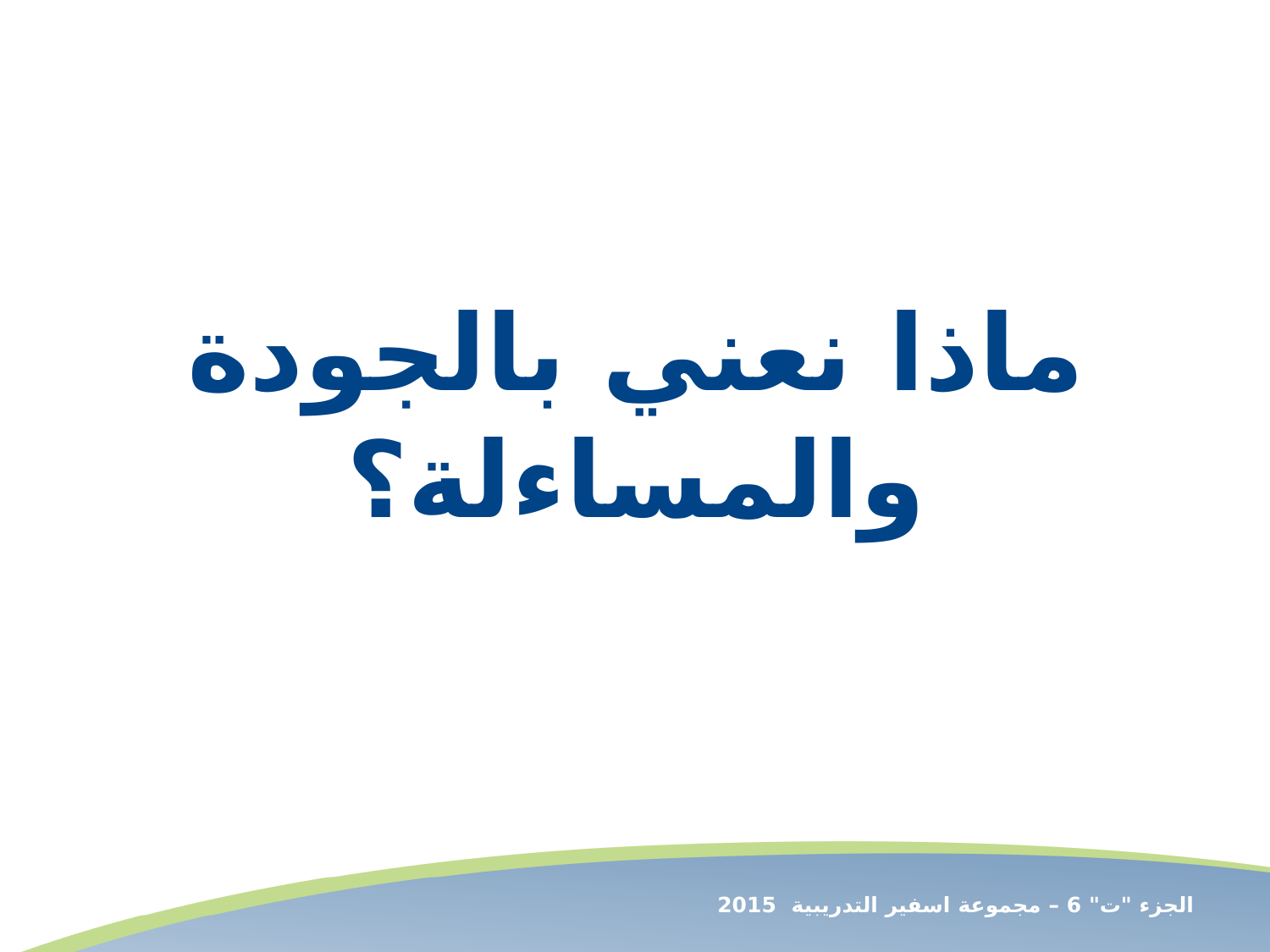

# ماذا نعني بالجودة والمساءلة؟
الجزء "ت" 6 – مجموعة اسفير التدريبية  2015